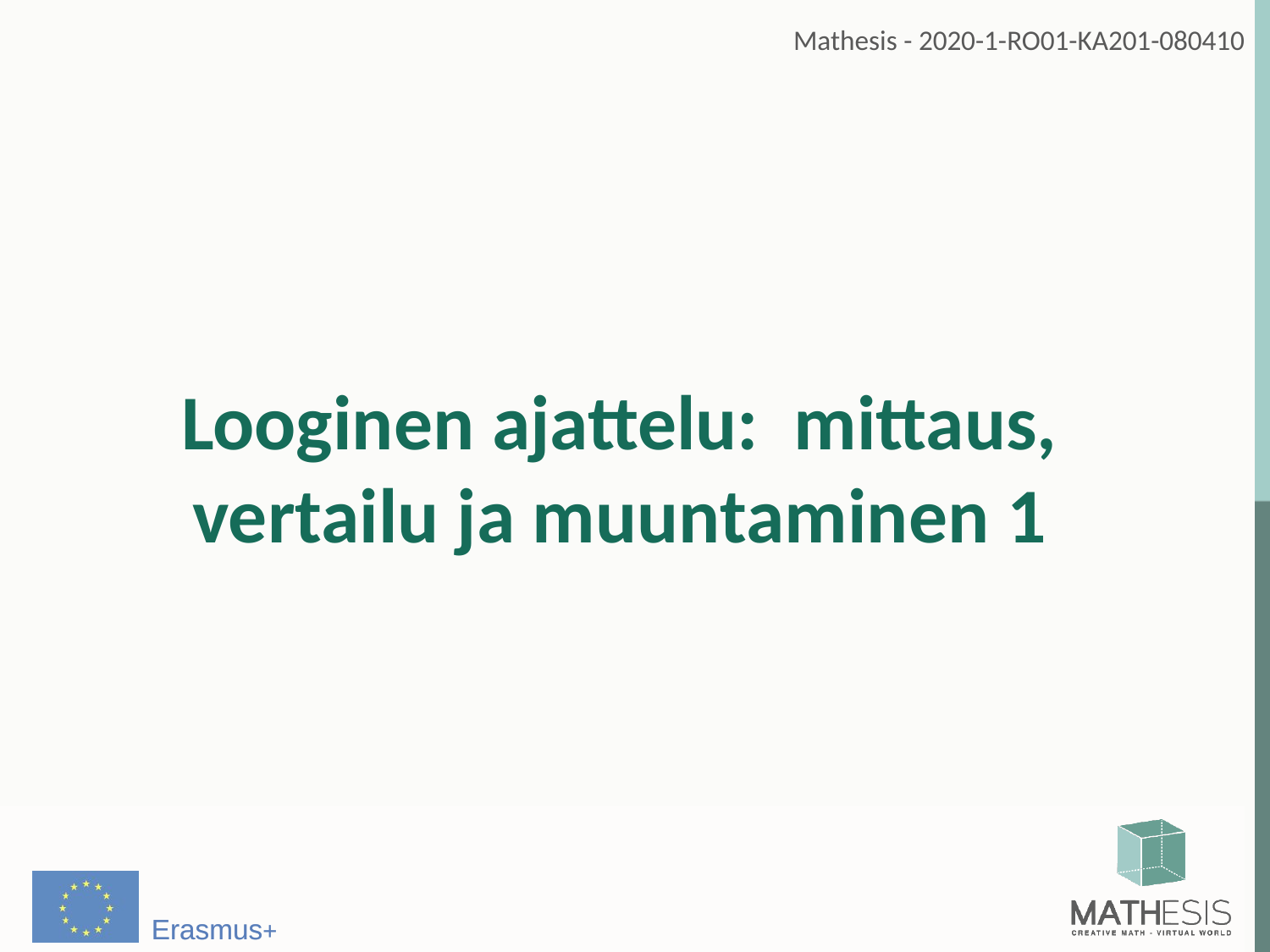

# Looginen ajattelu:  mittaus, vertailu ja muuntaminen 1